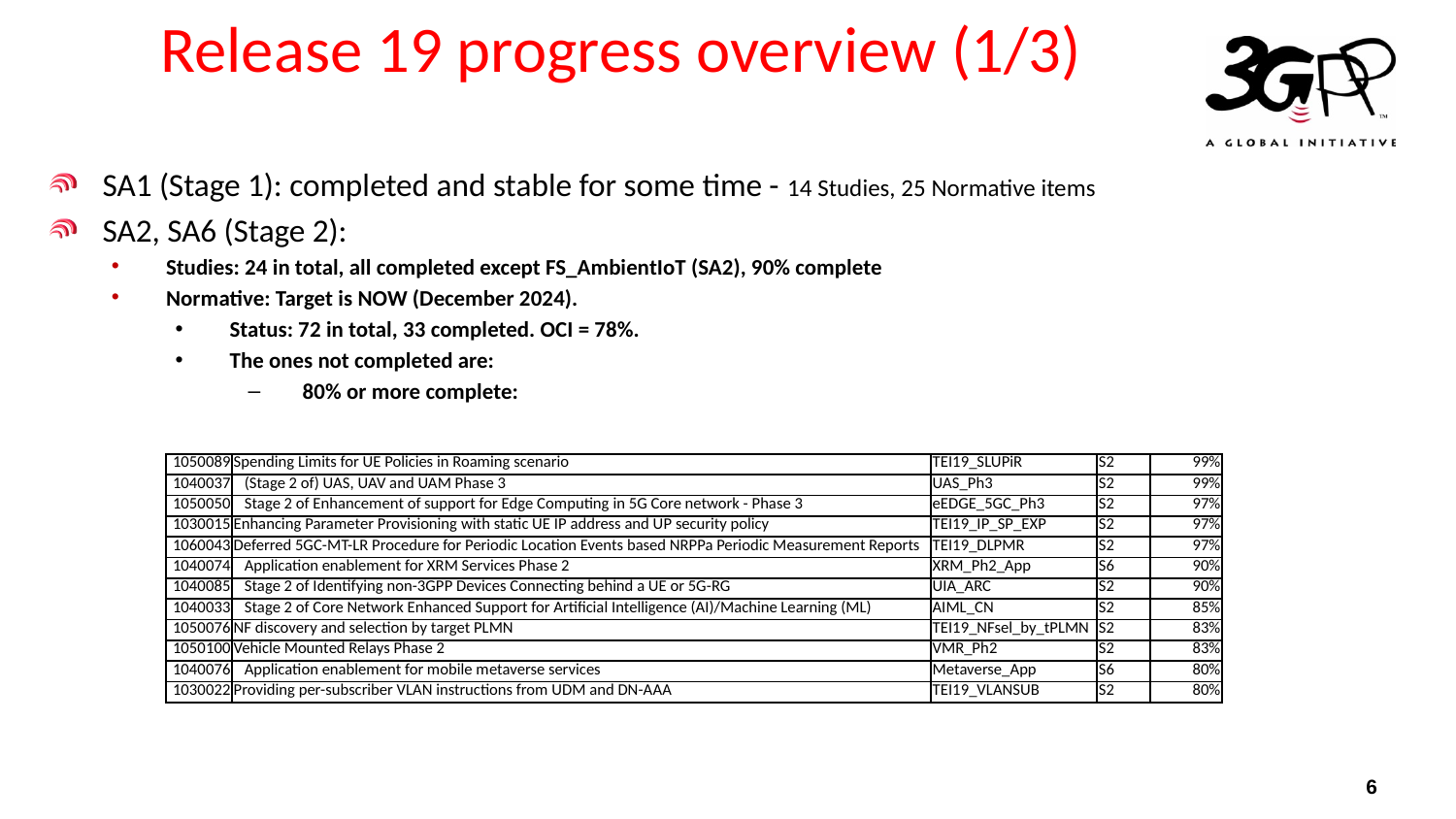

# Release 19 progress overview (1/3)
SA1 (Stage 1): completed and stable for some time - 14 Studies, 25 Normative items
SA2, SA6 (Stage 2):
Studies: 24 in total, all completed except FS_AmbientIoT (SA2), 90% complete
Normative: Target is NOW (December 2024).
Status: 72 in total, 33 completed. OCI = 78%.
The ones not completed are:
80% or more complete:

| 1050089 | Spending Limits for UE Policies in Roaming scenario | TEI19\_SLUPiR | S2 | 99% |
| --- | --- | --- | --- | --- |
| 1040037 | (Stage 2 of) UAS, UAV and UAM Phase 3 | UAS\_Ph3 | S2 | 99% |
| 1050050 | Stage 2 of Enhancement of support for Edge Computing in 5G Core network - Phase 3 | eEDGE\_5GC\_Ph3 | S2 | 97% |
| 1030015 | Enhancing Parameter Provisioning with static UE IP address and UP security policy | TEI19\_IP\_SP\_EXP | S2 | 97% |
| 1060043 | Deferred 5GC-MT-LR Procedure for Periodic Location Events based NRPPa Periodic Measurement Reports | TEI19\_DLPMR | S2 | 97% |
| 1040074 | Application enablement for XRM Services Phase 2 | XRM\_Ph2\_App | S6 | 90% |
| 1040085 | Stage 2 of Identifying non-3GPP Devices Connecting behind a UE or 5G-RG | UIA\_ARC | S2 | 90% |
| 1040033 | Stage 2 of Core Network Enhanced Support for Artificial Intelligence (AI)/Machine Learning (ML) | AIML\_CN | S2 | 85% |
| 1050076 | NF discovery and selection by target PLMN | TEI19\_NFsel\_by\_tPLMN | S2 | 83% |
| 1050100 | Vehicle Mounted Relays Phase 2 | VMR\_Ph2 | S2 | 83% |
| 1040076 | Application enablement for mobile metaverse services | Metaverse\_App | S6 | 80% |
| 1030022 | Providing per-subscriber VLAN instructions from UDM and DN-AAA | TEI19\_VLANSUB | S2 | 80% |